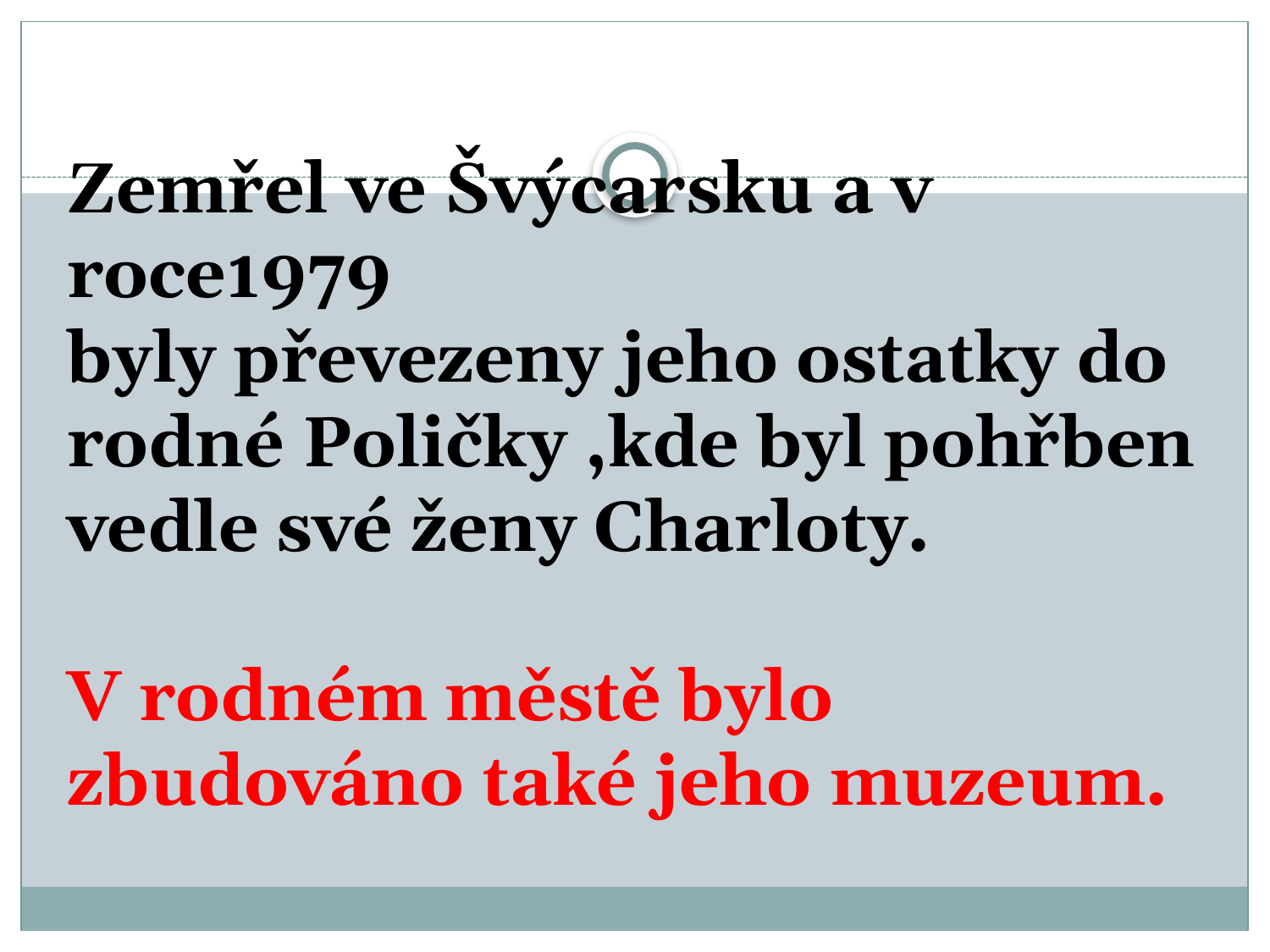

Zemřel ve Švýcarsku a v roce1979
byly převezeny jeho ostatky do rodné Poličky ,kde byl pohřben vedle své ženy Charloty.

V rodném městě bylo zbudováno také jeho muzeum.